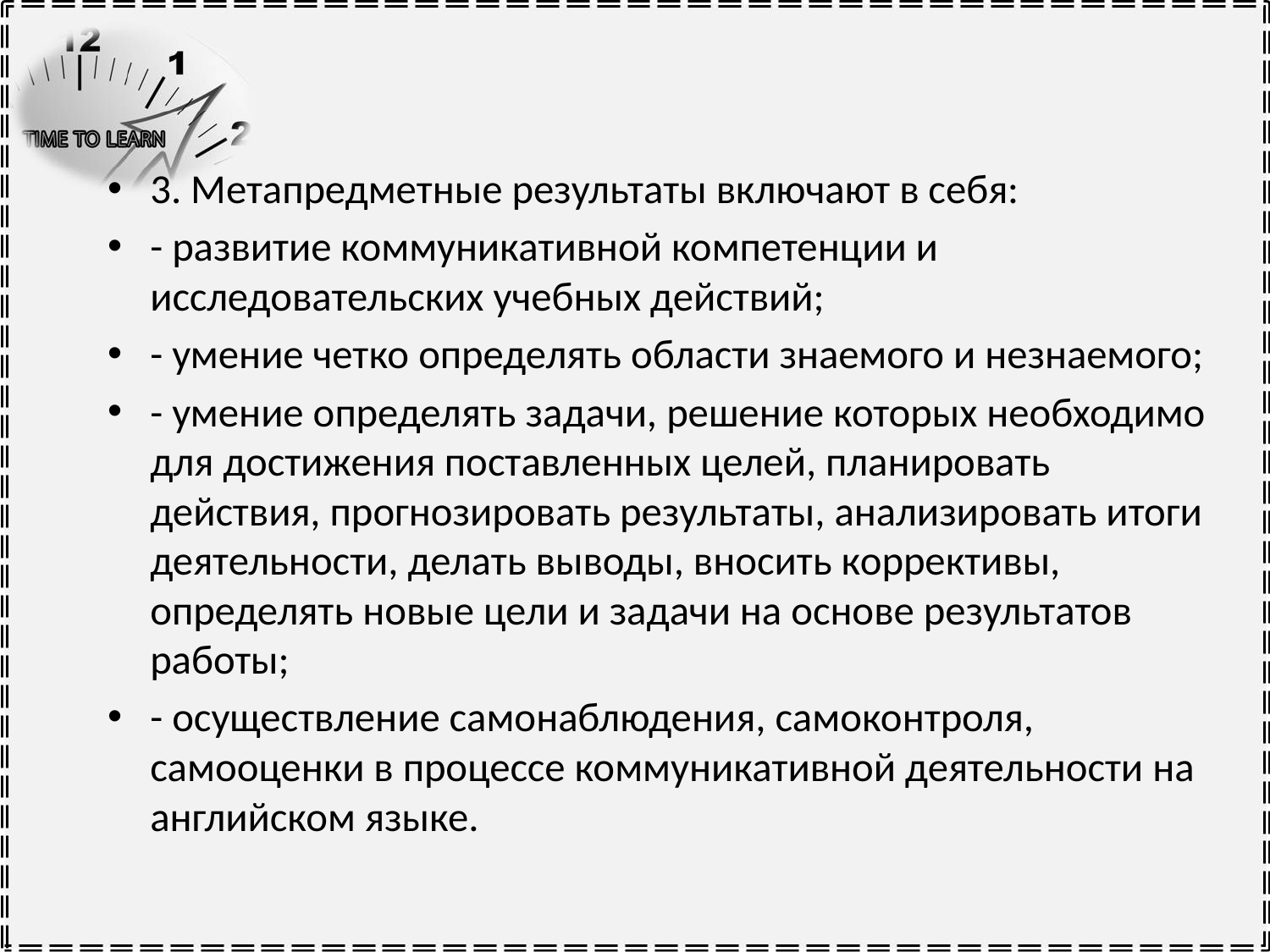

3. Метапредметные результаты включают в себя:
- развитие коммуникативной компетенции и исследовательских учебных действий;
- умение четко определять области знаемого и незнаемого;
- умение определять задачи, решение которых необходимо для достижения поставленных целей, планировать действия, прогнозировать результаты, анализировать итоги деятельности, делать выводы, вносить коррективы, определять новые цели и задачи на основе результатов работы;
- осуществление самонаблюдения, самоконтроля, самооценки в процессе коммуникативной деятельности на английском языке.